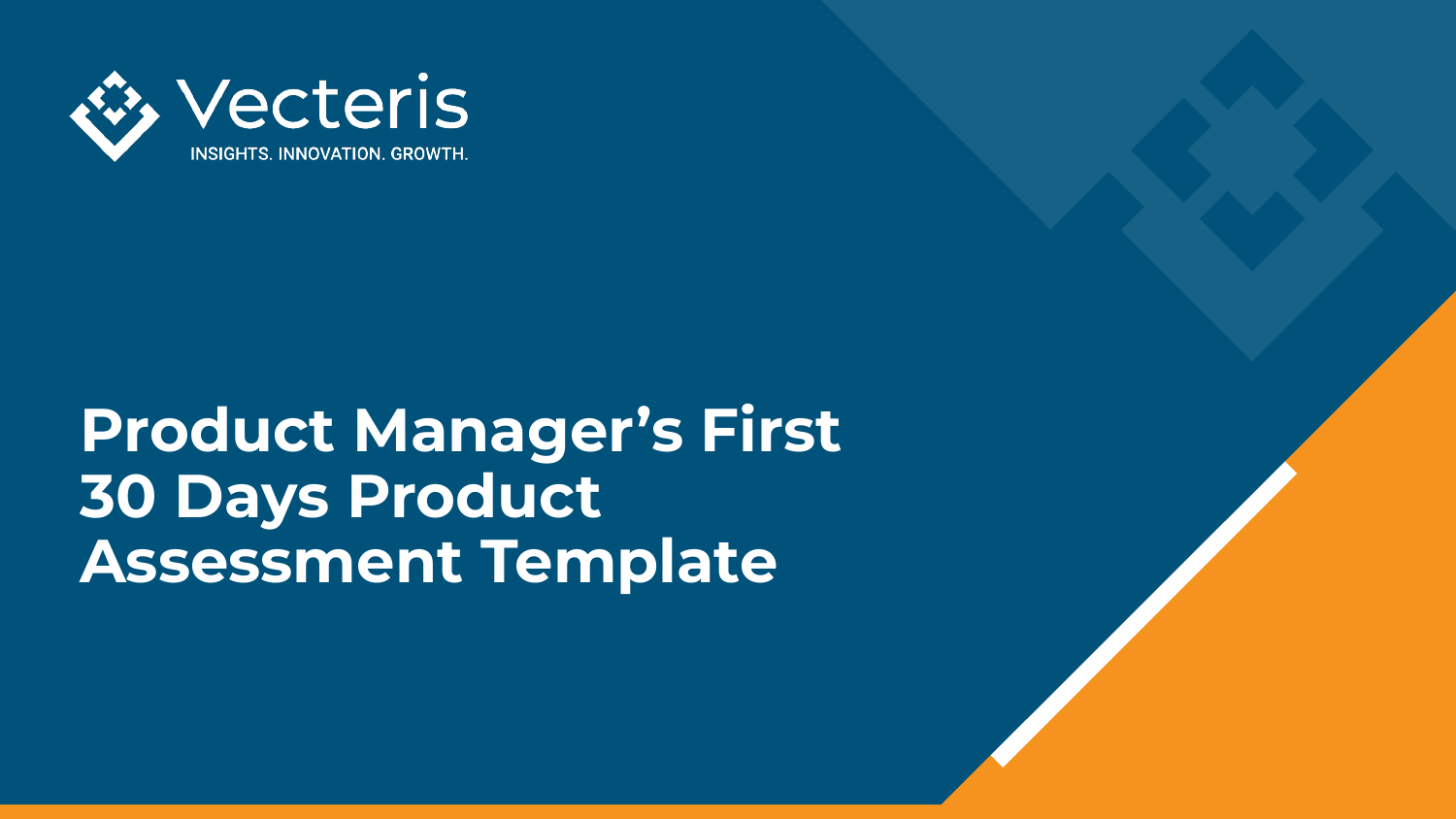

Product Manager’s First 30 Days Product Assessment Template